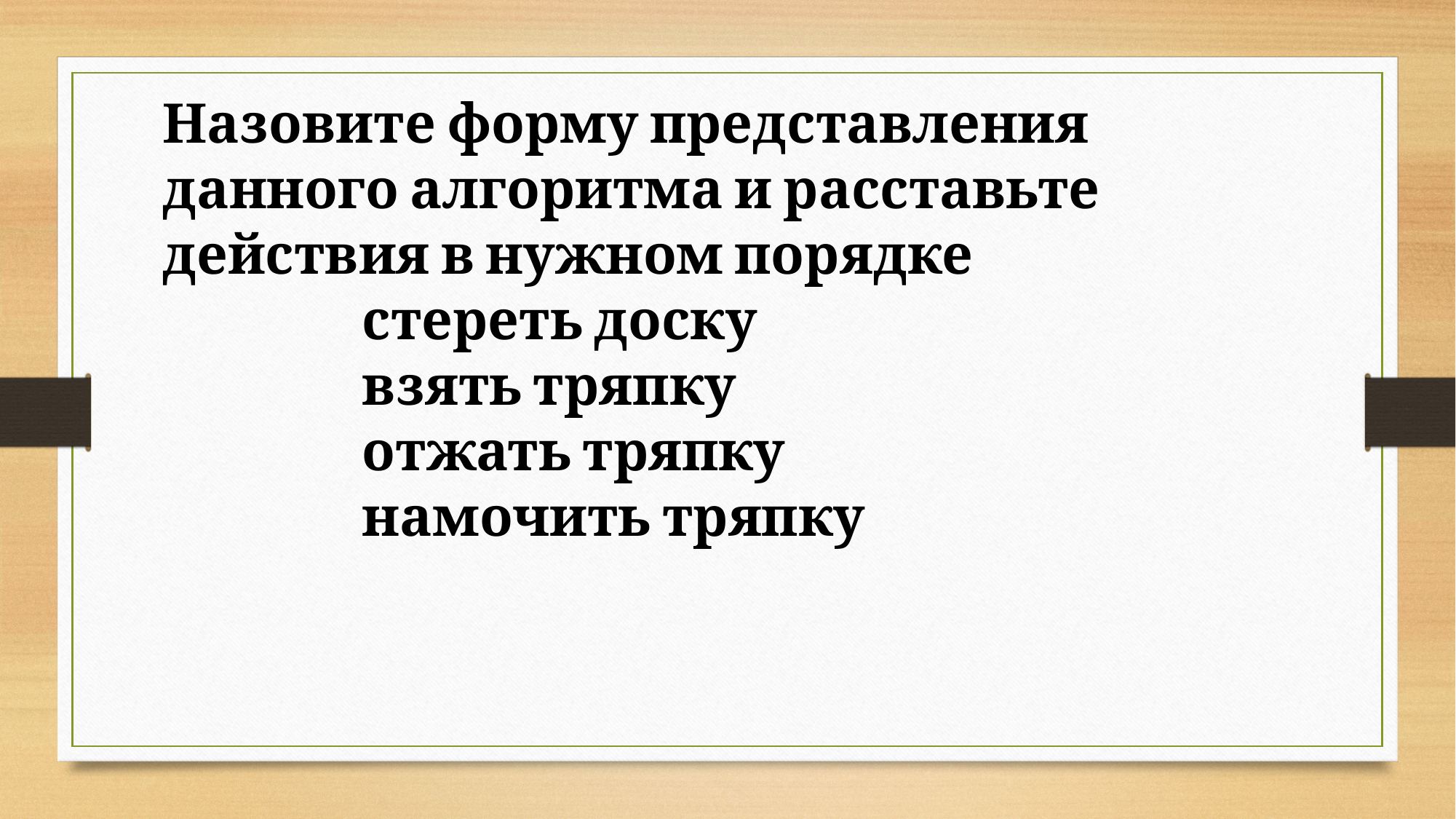

Назовите форму представления данного алгоритма и расставьте действия в нужном порядке
                  стереть доску
                  взять тряпку
                  отжать тряпку
                  намочить тряпку